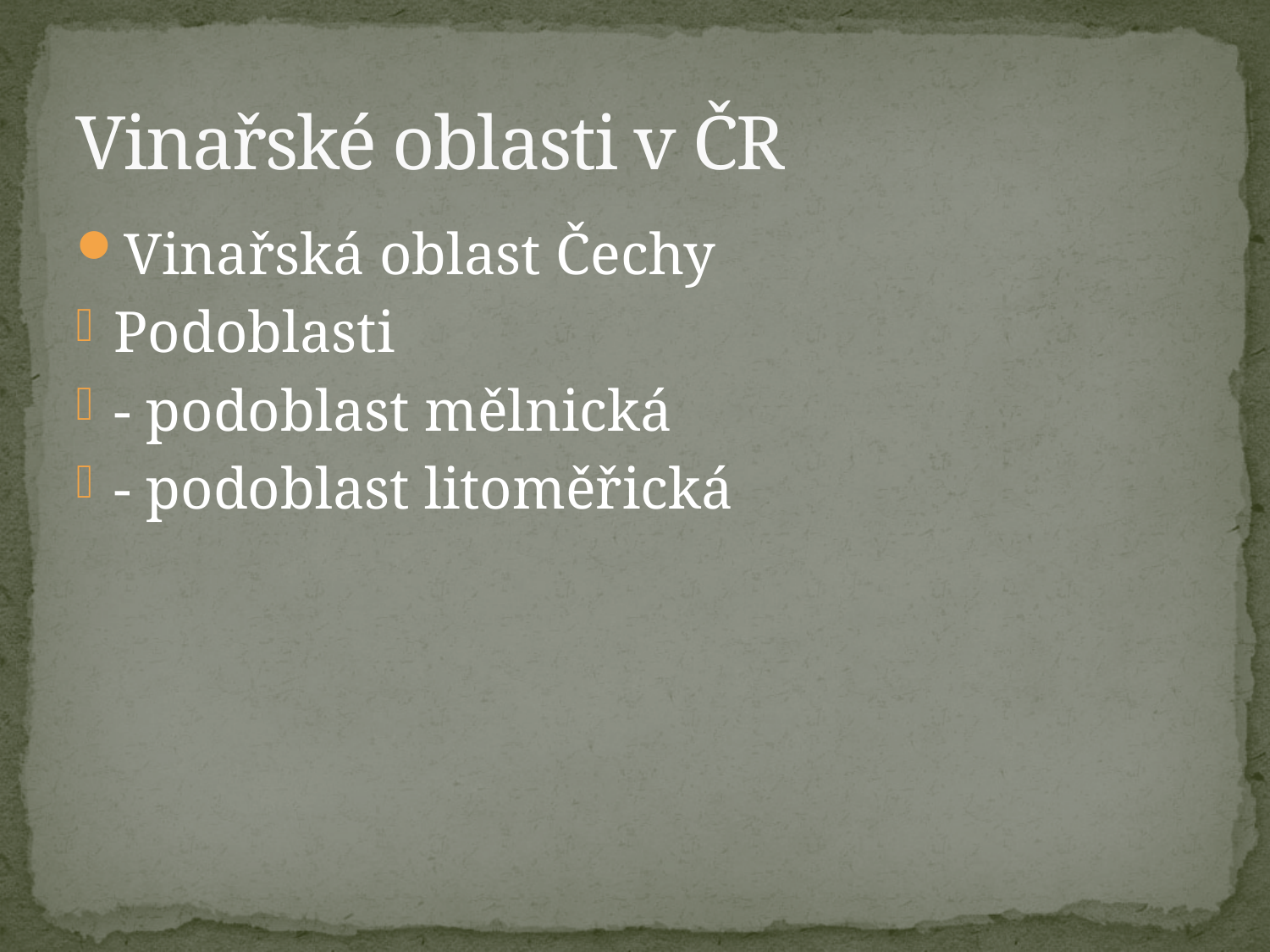

# Vinařské oblasti v ČR
Vinařská oblast Čechy
Podoblasti
- podoblast mělnická
- podoblast litoměřická